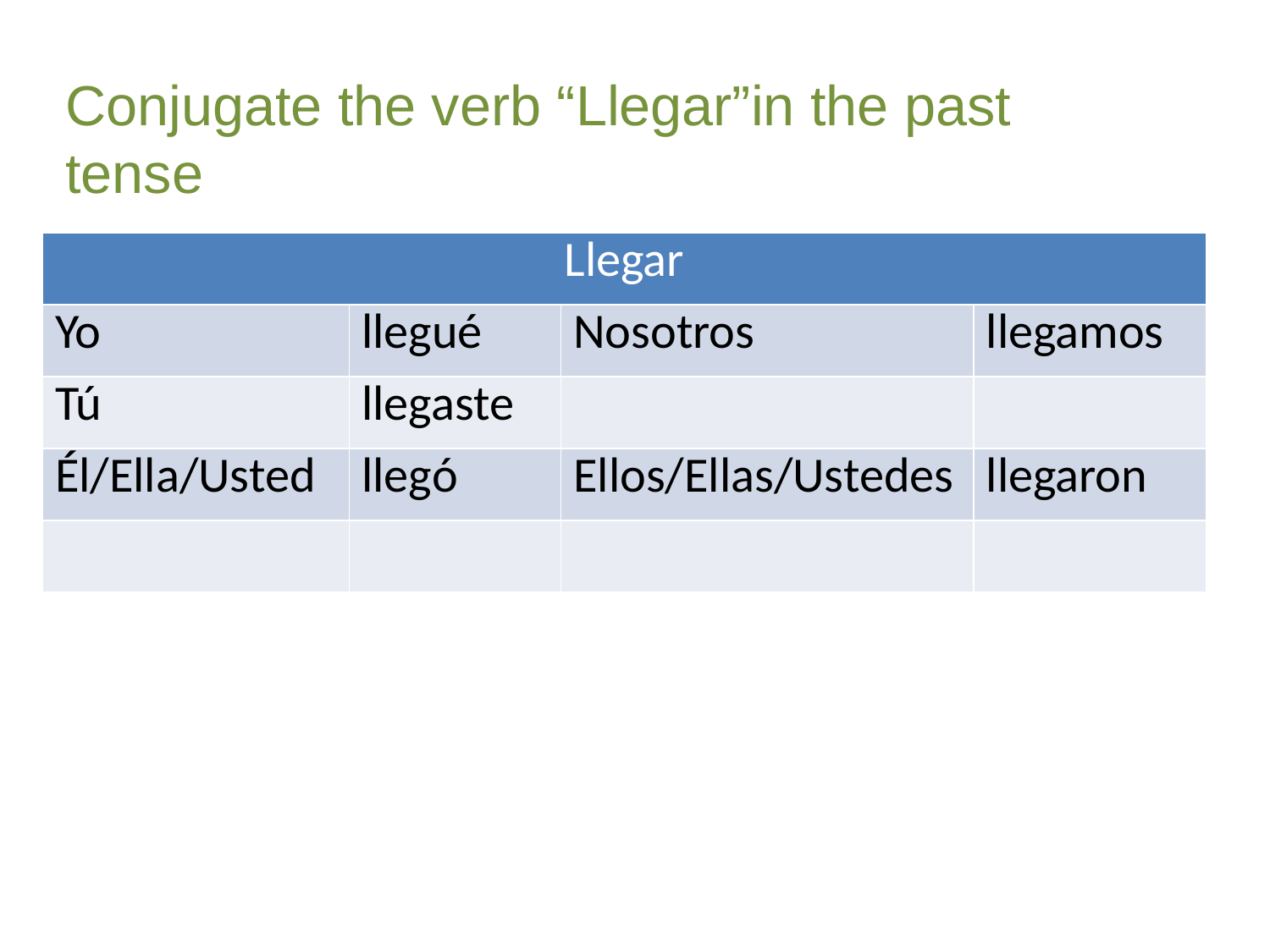

Conjugate the verb “Llegar”in the past tense
| Llegar |  |  |  |
| --- | --- | --- | --- |
| Yo | llegué | Nosotros | llegamos |
| Tú | llegaste |  |  |
| Él/Ella/Usted | llegó | Ellos/Ellas/Ustedes | llegaron |
|  |  |  |  |